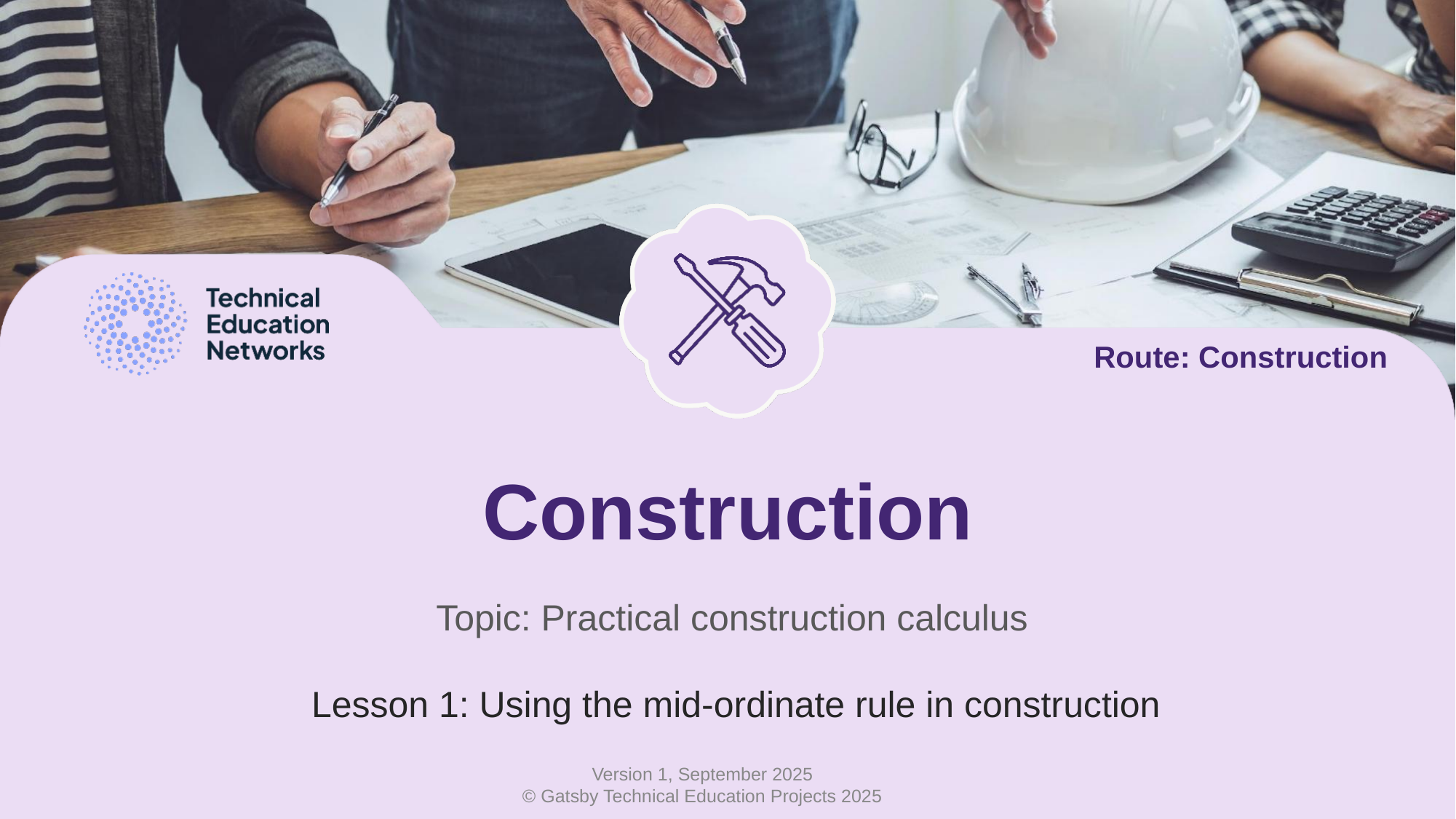

Route: Construction
# Construction
Topic: Practical construction calculus
Lesson 1: Using the mid-ordinate rule in construction